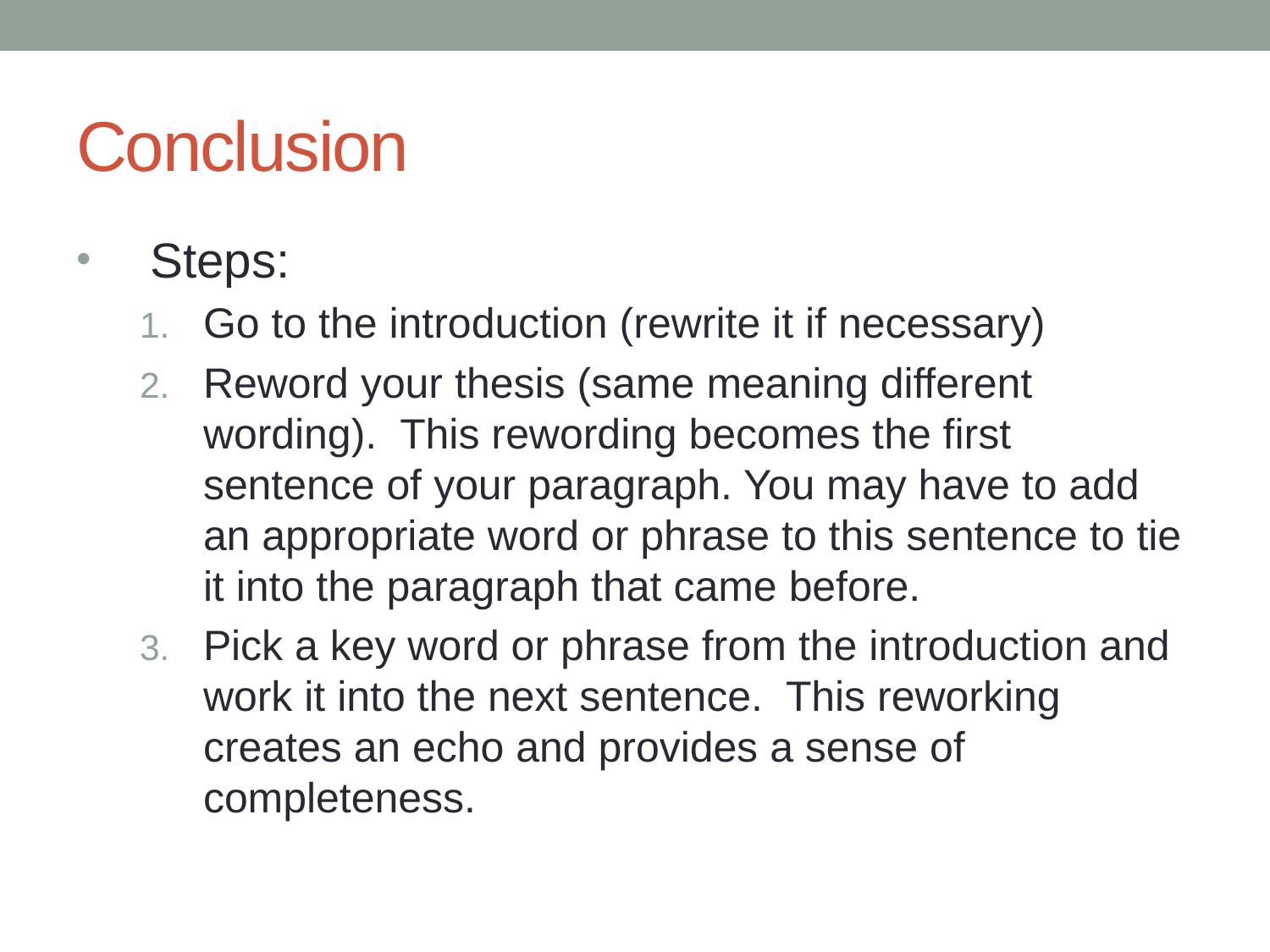

# Conclusion
Steps:
Go to the introduction (rewrite it if necessary)
Reword your thesis (same meaning different wording).  This rewording becomes the first sentence of your paragraph. You may have to add an appropriate word or phrase to this sentence to tie it into the paragraph that came before.
Pick a key word or phrase from the introduction and work it into the next sentence.  This reworking creates an echo and provides a sense of completeness.